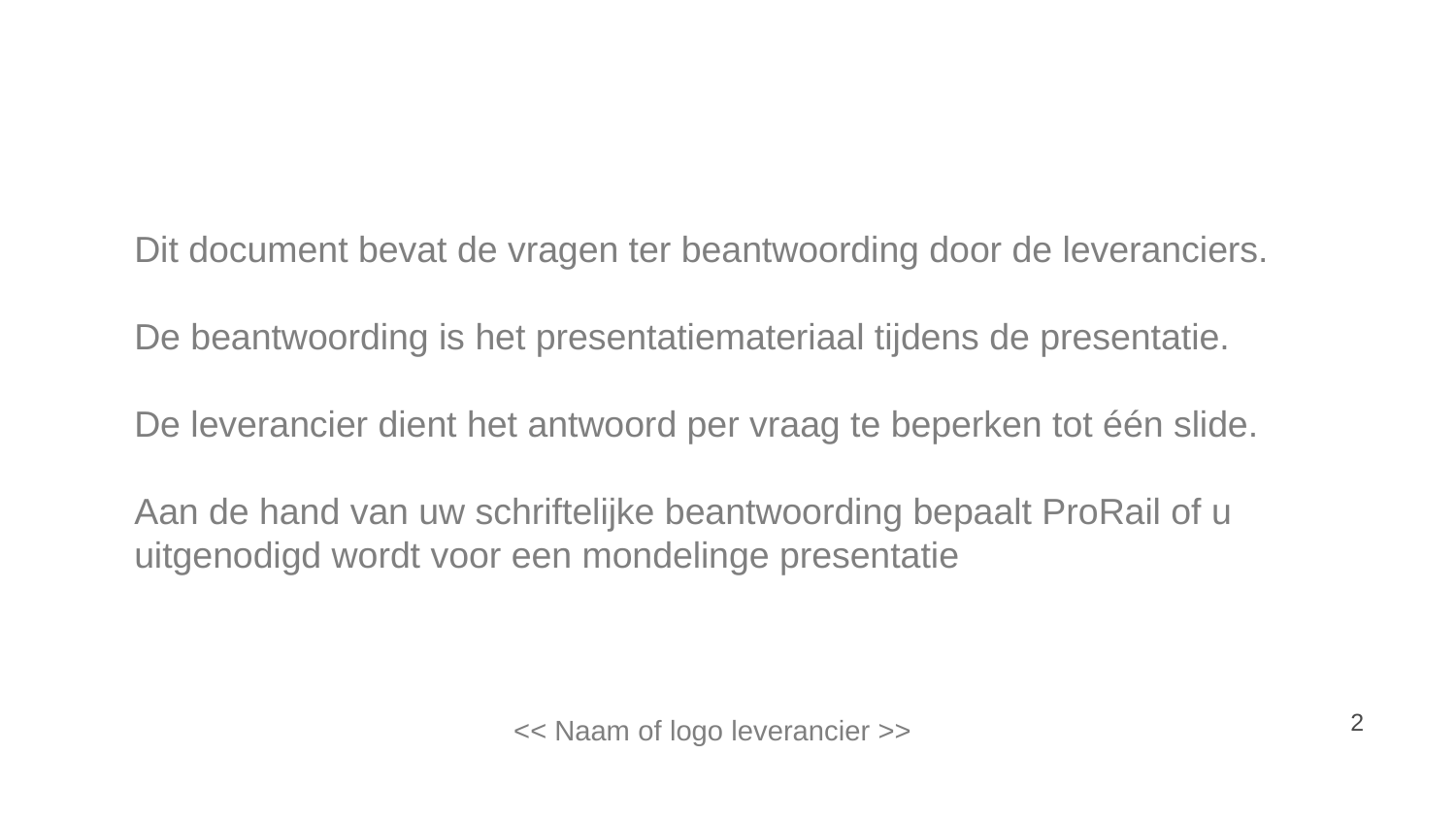

#
Dit document bevat de vragen ter beantwoording door de leveranciers.

De beantwoording is het presentatiemateriaal tijdens de presentatie.

De leverancier dient het antwoord per vraag te beperken tot één slide.

Aan de hand van uw schriftelijke beantwoording bepaalt ProRail of u uitgenodigd wordt voor een mondelinge presentatie

<< Naam of logo leverancier >>